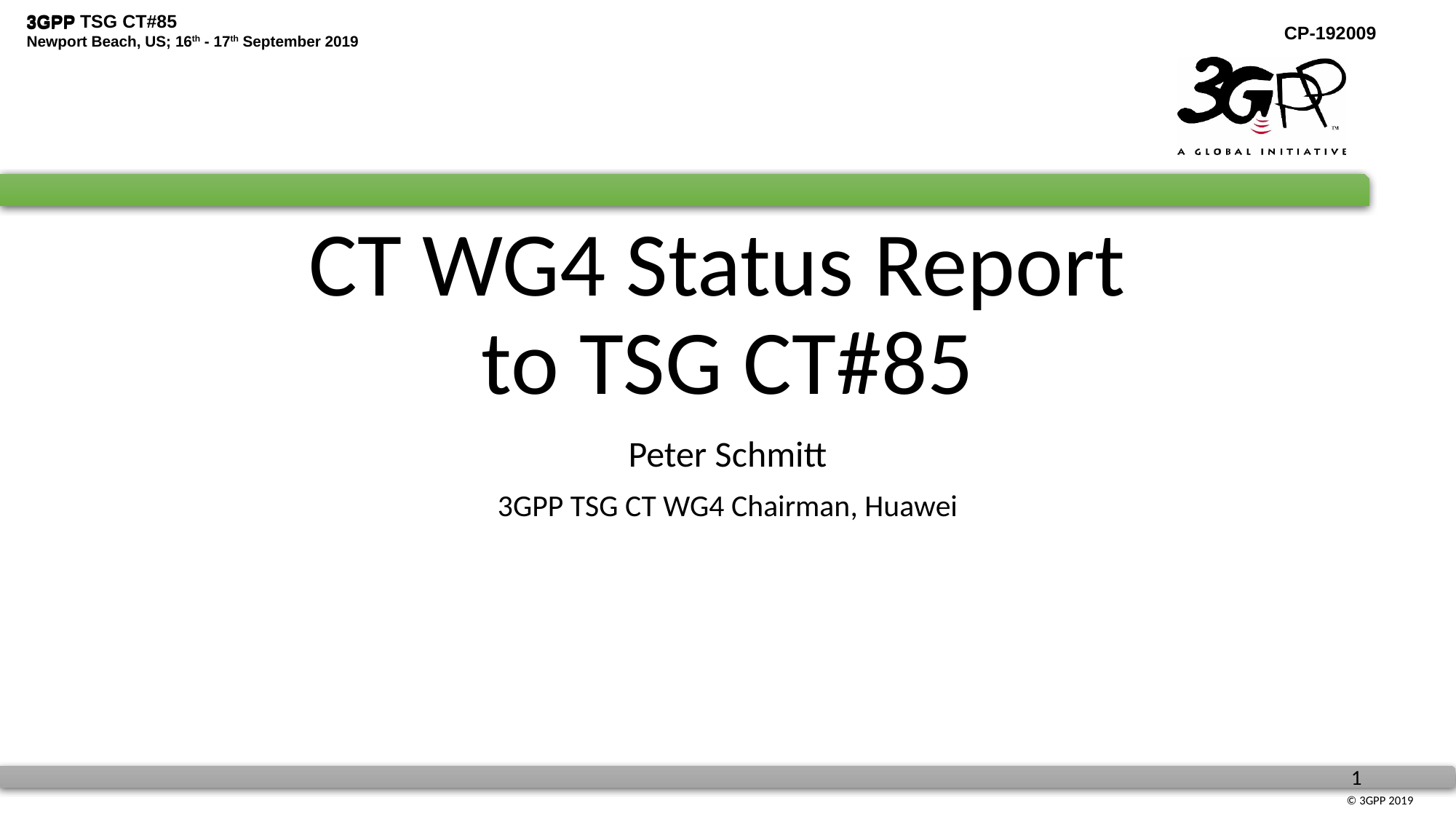

# CT WG4 Status Report to TSG CT#85
Peter Schmitt
3GPP TSG CT WG4 Chairman, Huawei